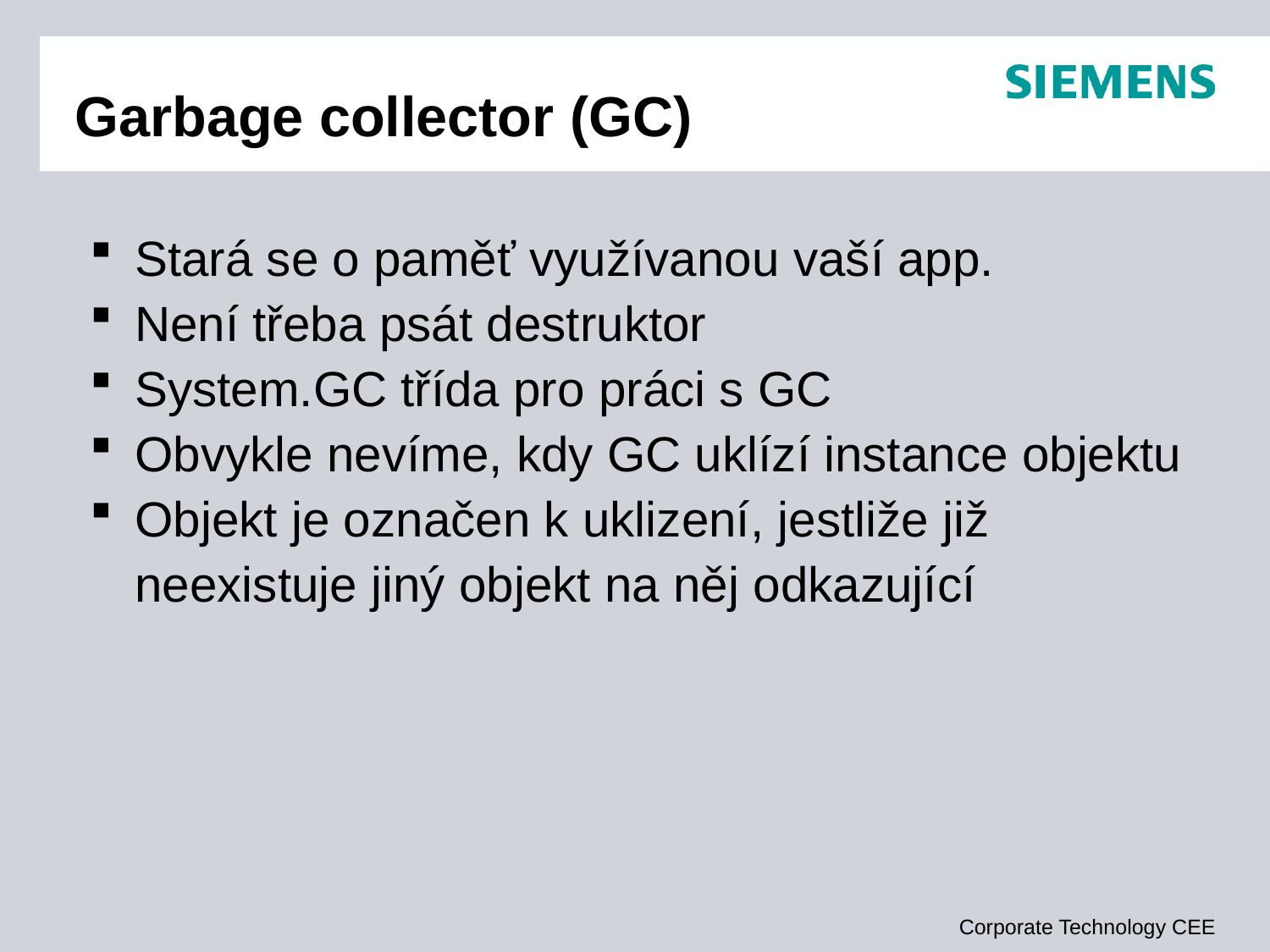

# Garbage collector (GC)
Stará se o paměť využívanou vaší app.
Není třeba psát destruktor
System.GC třída pro práci s GC
Obvykle nevíme, kdy GC uklízí instance objektu
Objekt je označen k uklizení, jestliže již neexistuje jiný objekt na něj odkazující